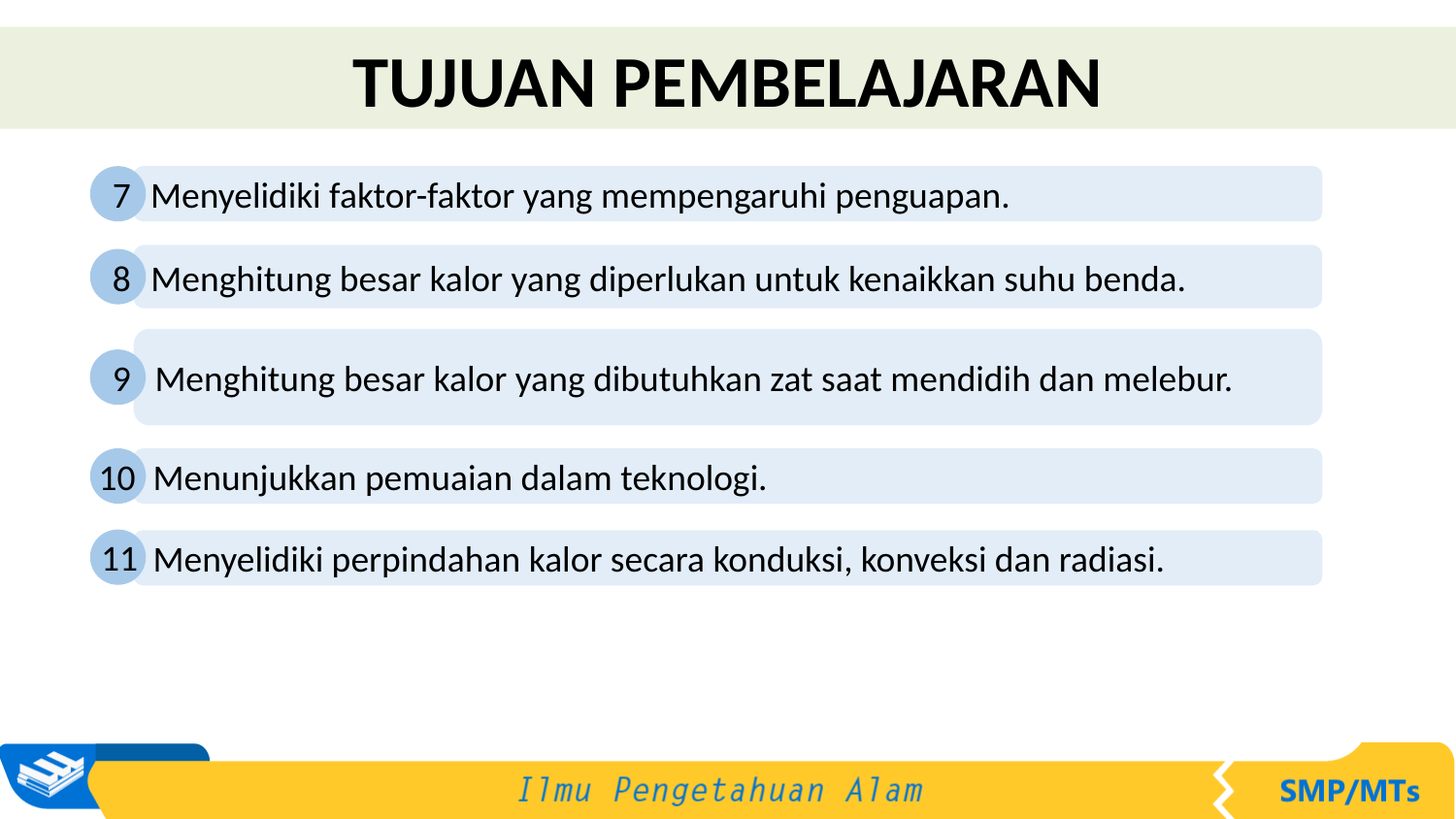

TUJUAN PEMBELAJARAN
7
Menyelidiki faktor-faktor yang mempengaruhi penguapan.
Menghitung besar kalor yang diperlukan untuk kenaikkan suhu benda.
8
Menghitung besar kalor yang dibutuhkan zat saat mendidih dan melebur.
9
10

Menunjukkan pemuaian dalam teknologi.
11

Menyelidiki perpindahan kalor secara konduksi, konveksi dan radiasi.